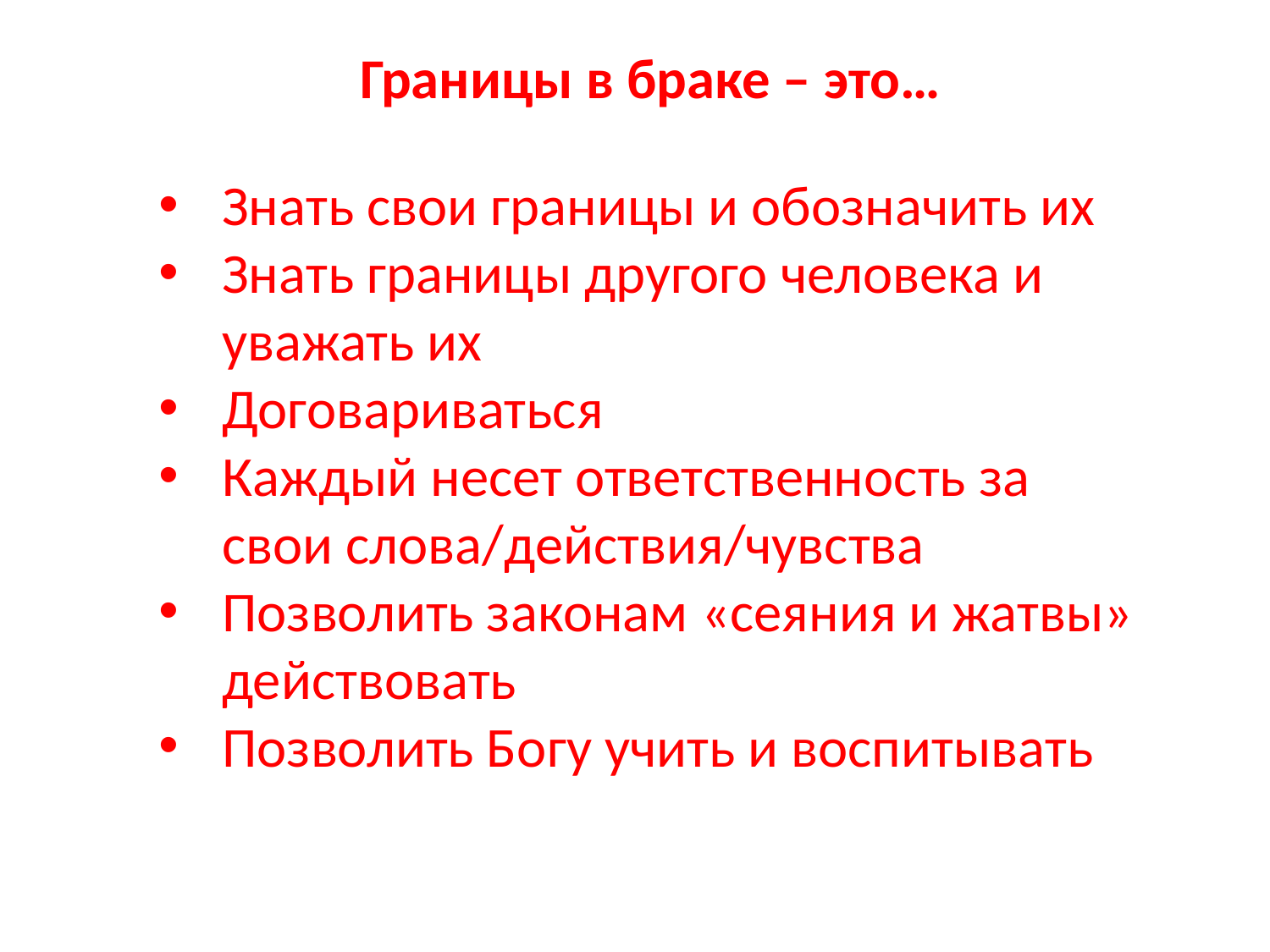

Границы в браке – это…

Знать свои границы и обозначить их
Знать границы другого человека и уважать их
Договариваться
Каждый несет ответственность за свои слова/действия/чувства
Позволить законам «сеяния и жатвы» действовать
Позволить Богу учить и воспитывать